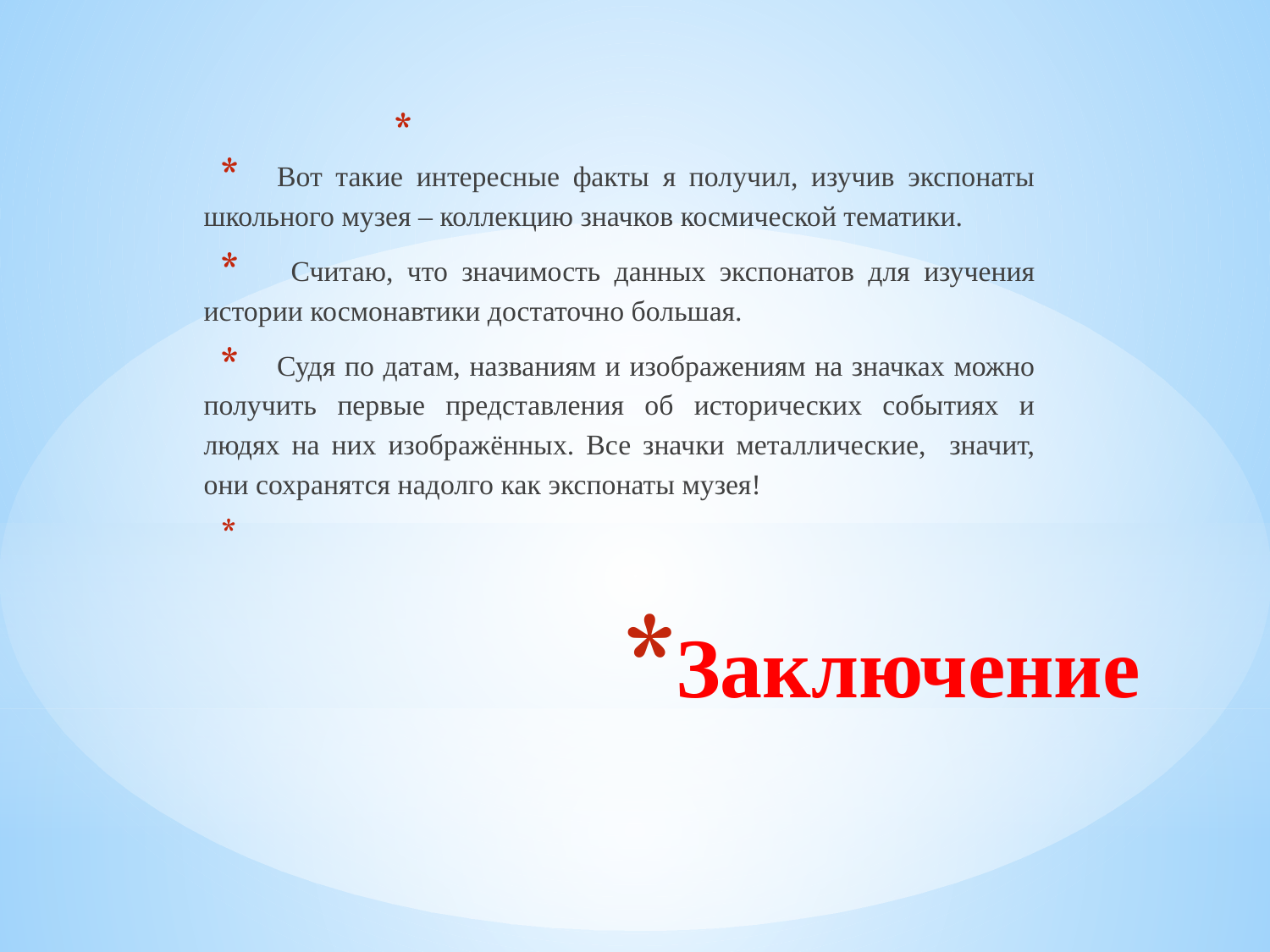

Вот такие интересные факты я получил, изучив экспонаты школьного музея – коллекцию значков космической тематики.
 Считаю, что значимость данных экспонатов для изучения истории космонавтики достаточно большая.
Судя по датам, названиям и изображениям на значках можно получить первые представления об исторических событиях и людях на них изображённых. Все значки металлические,  значит, они сохранятся надолго как экспонаты музея!

# Заключение